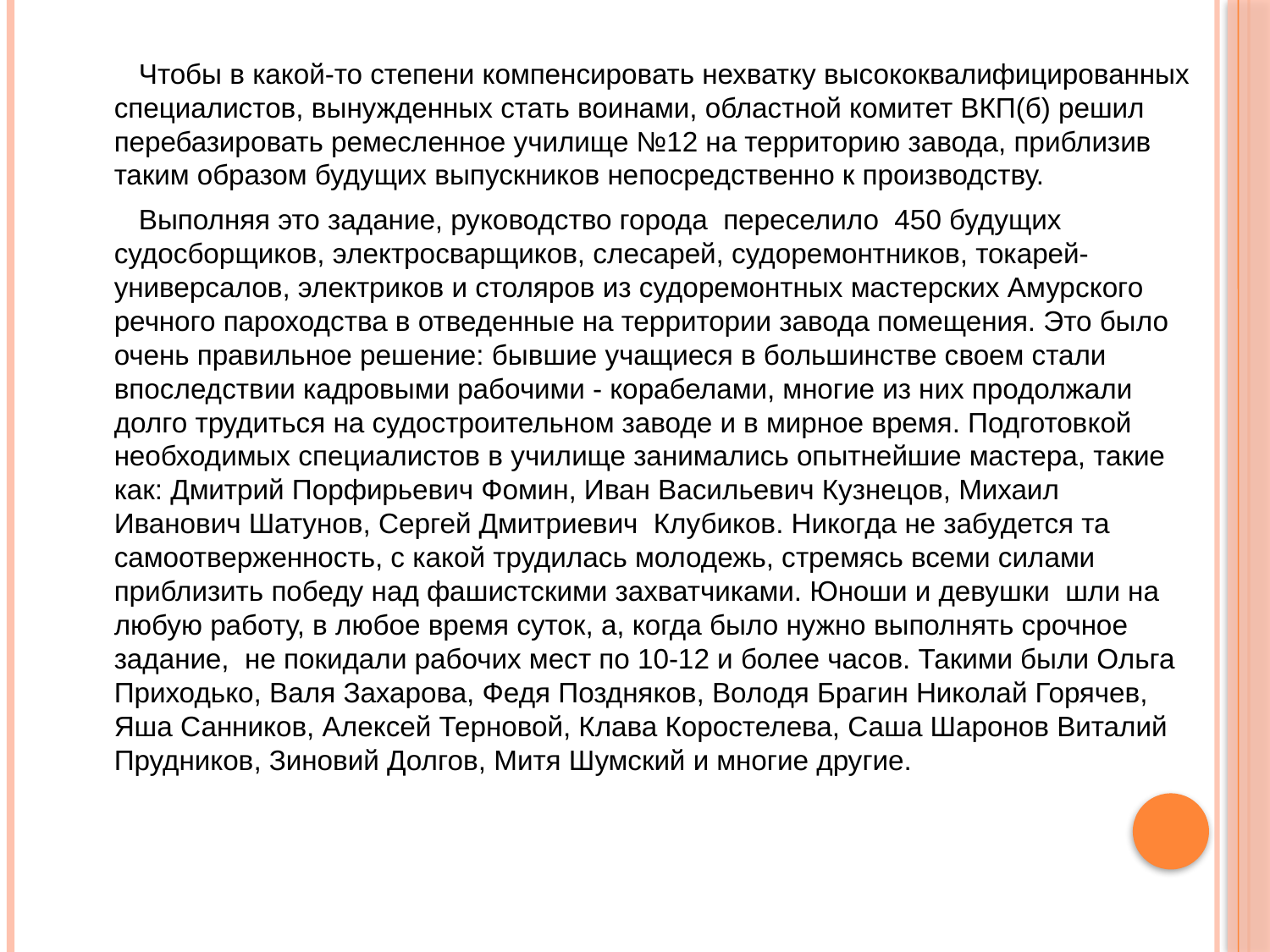

Чтобы в какой-то степени компенсировать нехватку высококвалифицированных специалистов, вынужденных стать воинами, областной комитет ВКП(б) решил перебазировать ремесленное училище №12 на территорию завода, приблизив таким образом будущих выпускников непосредственно к производству.
        Выполняя это задание, руководство города  переселило  450 будущих судосборщиков, электросварщиков, слесарей, судоремонтников, токарей-универсалов, электриков и столяров из судоремонтных мастерских Амурского речного пароходства в отведенные на территории завода помещения. Это было очень правильное решение: бывшие учащиеся в большинстве своем стали впоследствии кадровыми рабочими - корабелами, многие из них продолжали  долго трудиться на судостроительном заводе и в мирное время. Подготовкой необходимых специалистов в училище занимались опытнейшие мастера, такие как: Дмитрий Порфирьевич Фомин, Иван Васильевич Кузнецов, Михаил Иванович Шатунов, Сергей Дмитриевич  Клубиков. Никогда не забудется та самоотверженность, с какой трудилась молодежь, стремясь всеми силами приблизить победу над фашистскими захватчиками. Юноши и девушки  шли на любую работу, в любое время суток, а, когда было нужно выполнять срочное задание,  не покидали рабочих мест по 10-12 и более часов. Такими были Ольга Приходько, Валя Захарова, Федя Поздняков, Володя Брагин Николай Горячев, Яша Санников, Алексей Терновой, Клава Коростелева, Саша Шаронов Виталий Прудников, Зиновий Долгов, Митя Шумский и многие другие.